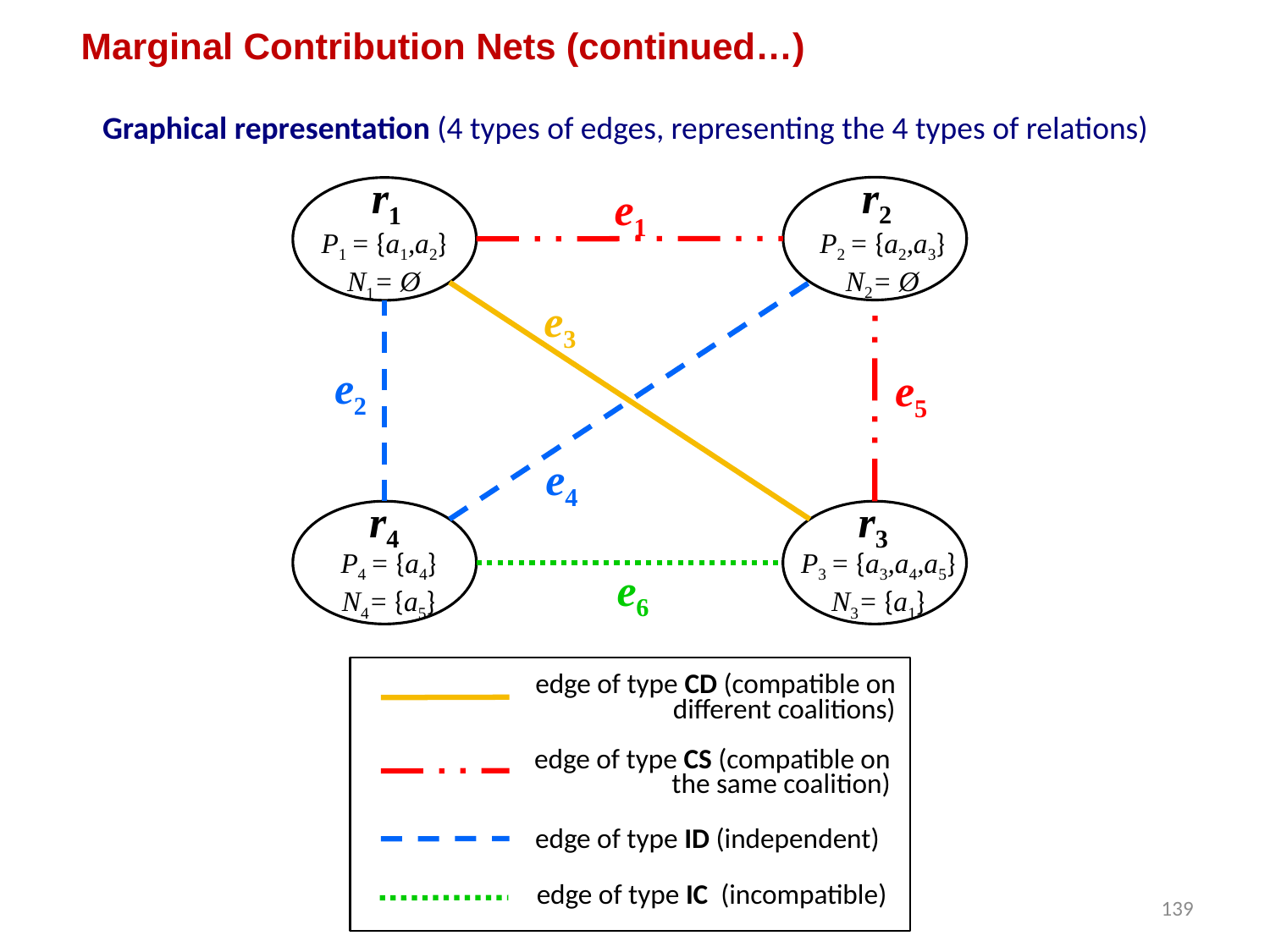

Marginal Contribution Nets (continued…)
Graphical representation (4 types of edges, representing the 4 types of relations)
r2
r1

e1
P2 = {a2,a3} N2= Ø
P1 = {a1,a2} N1= Ø
e3
e2
e5
e4
r4
r3

P4 = {a4} N4= {a5}
P3 = {a3,a4,a5} N3= {a1}
e6

edge of type CD (compatible on different coalitions)
edge of type CS (compatible on the same coalition)
edge of type ID (independent)
edge of type IC  (incompatible)
139